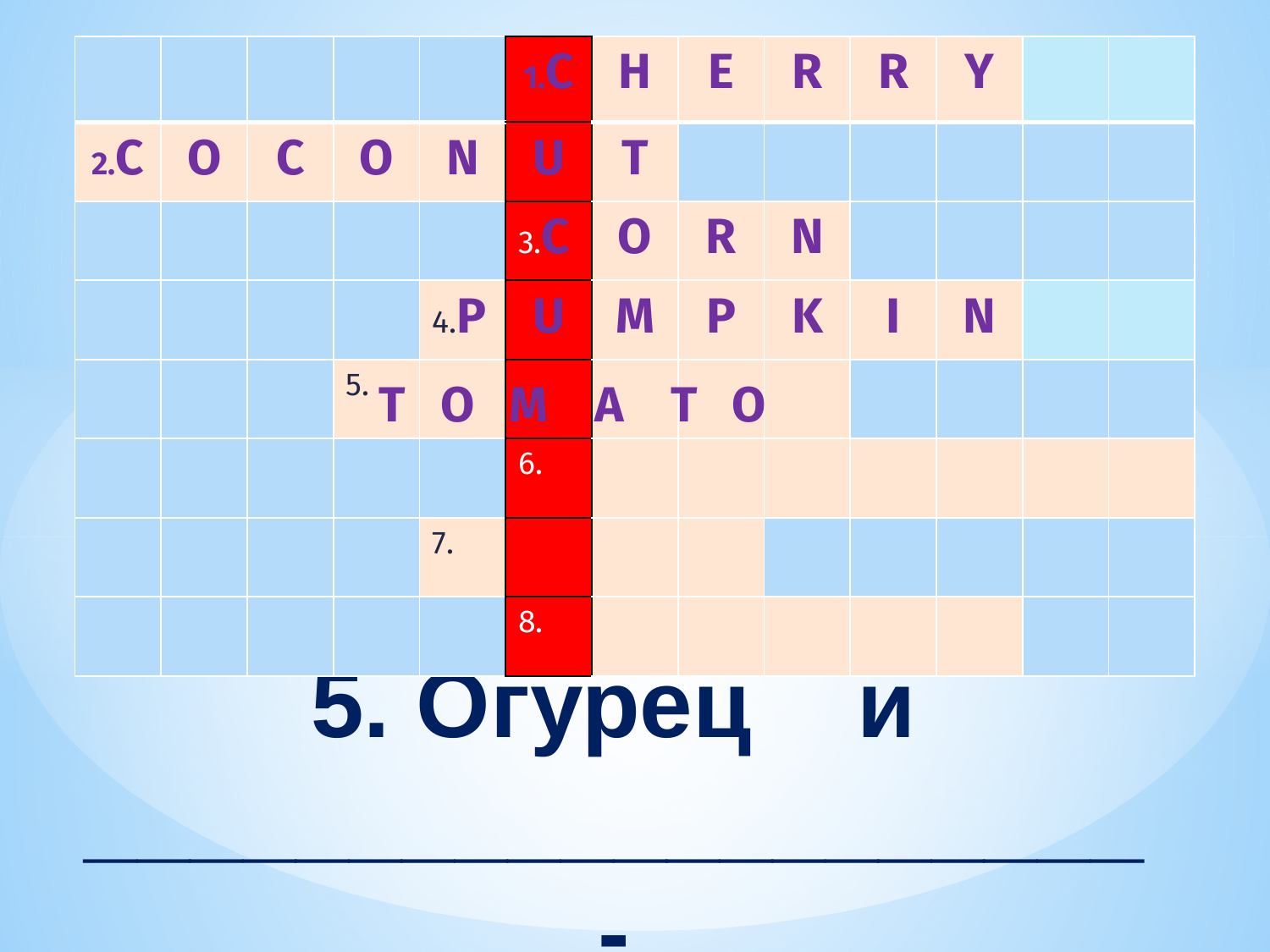

|  |  |  |  |  | 1.C | H | E | R | R | Y |  |  |
| --- | --- | --- | --- | --- | --- | --- | --- | --- | --- | --- | --- | --- |
| 2.C | O | C | O | N | U | T |  |  |  |  |  |  |
|  |  |  |  |  | 3.C | O | R | N |  |  |  |  |
|  |  |  |  | 4.P | U | M | P | K | I | N |  |  |
|  |  |  | 5. |  |  |  |  |  |  |  |  |  |
|  |  |  |  |  | 6. |  |  |  |  |  |  |  |
|  |  |  |  | 7. |  |  |  |  |  |  |  |  |
|  |  |  |  |  | 8. |  |  |  |  |  |  |  |
 T   O   M    A    T   O
5. Огурец    и   ____________________   -
лучшие   друзья   в   салате.